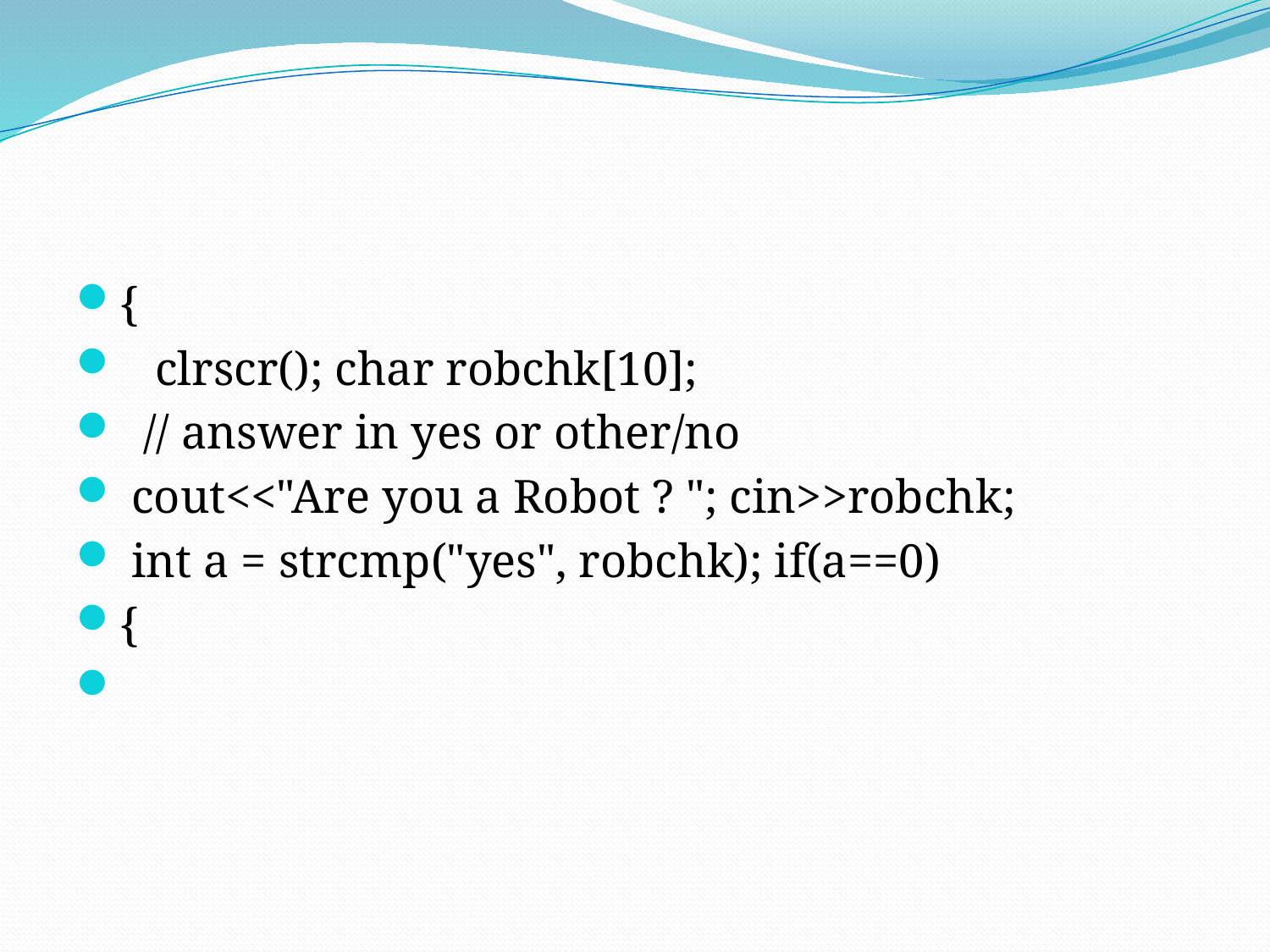

#
{
   clrscr(); char robchk[10];
  // answer in yes or other/no
 cout<<"Are you a Robot ? "; cin>>robchk;
 int a = strcmp("yes", robchk); if(a==0)
{